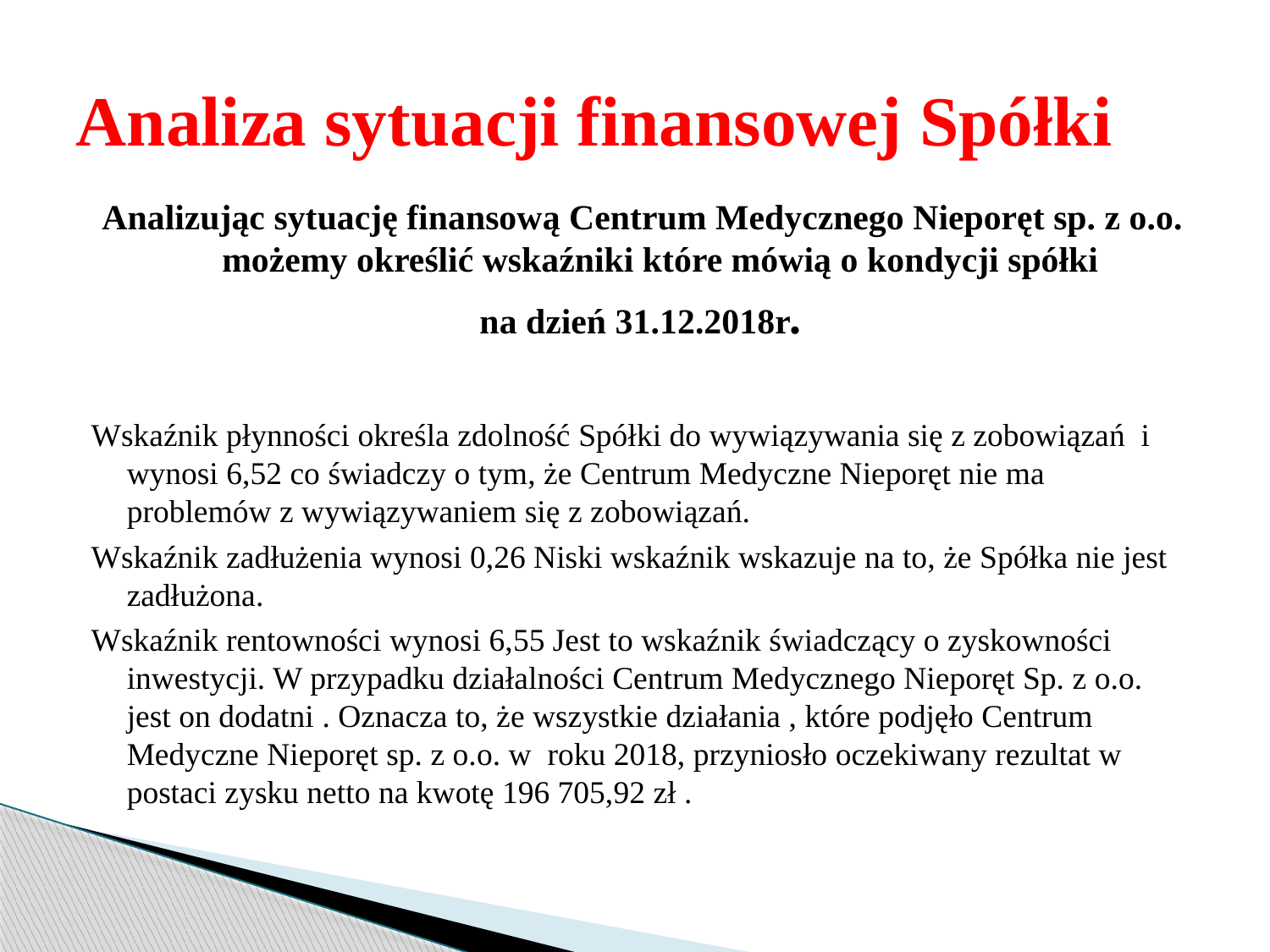

# Analiza sytuacji finansowej Spółki
Analizując sytuację finansową Centrum Medycznego Nieporęt sp. z o.o. możemy określić wskaźniki które mówią o kondycji spółki
 na dzień 31.12.2018r.

Wskaźnik płynności określa zdolność Spółki do wywiązywania się z zobowiązań  i wynosi 6,52 co świadczy o tym, że Centrum Medyczne Nieporęt nie ma problemów z wywiązywaniem się z zobowiązań.
Wskaźnik zadłużenia wynosi 0,26 Niski wskaźnik wskazuje na to, że Spółka nie jest zadłużona.
Wskaźnik rentowności wynosi 6,55 Jest to wskaźnik świadczący o zyskowności inwestycji. W przypadku działalności Centrum Medycznego Nieporęt Sp. z o.o. jest on dodatni . Oznacza to, że wszystkie działania , które podjęło Centrum Medyczne Nieporęt sp. z o.o. w  roku 2018, przyniosło oczekiwany rezultat w postaci zysku netto na kwotę 196 705,92 zł .